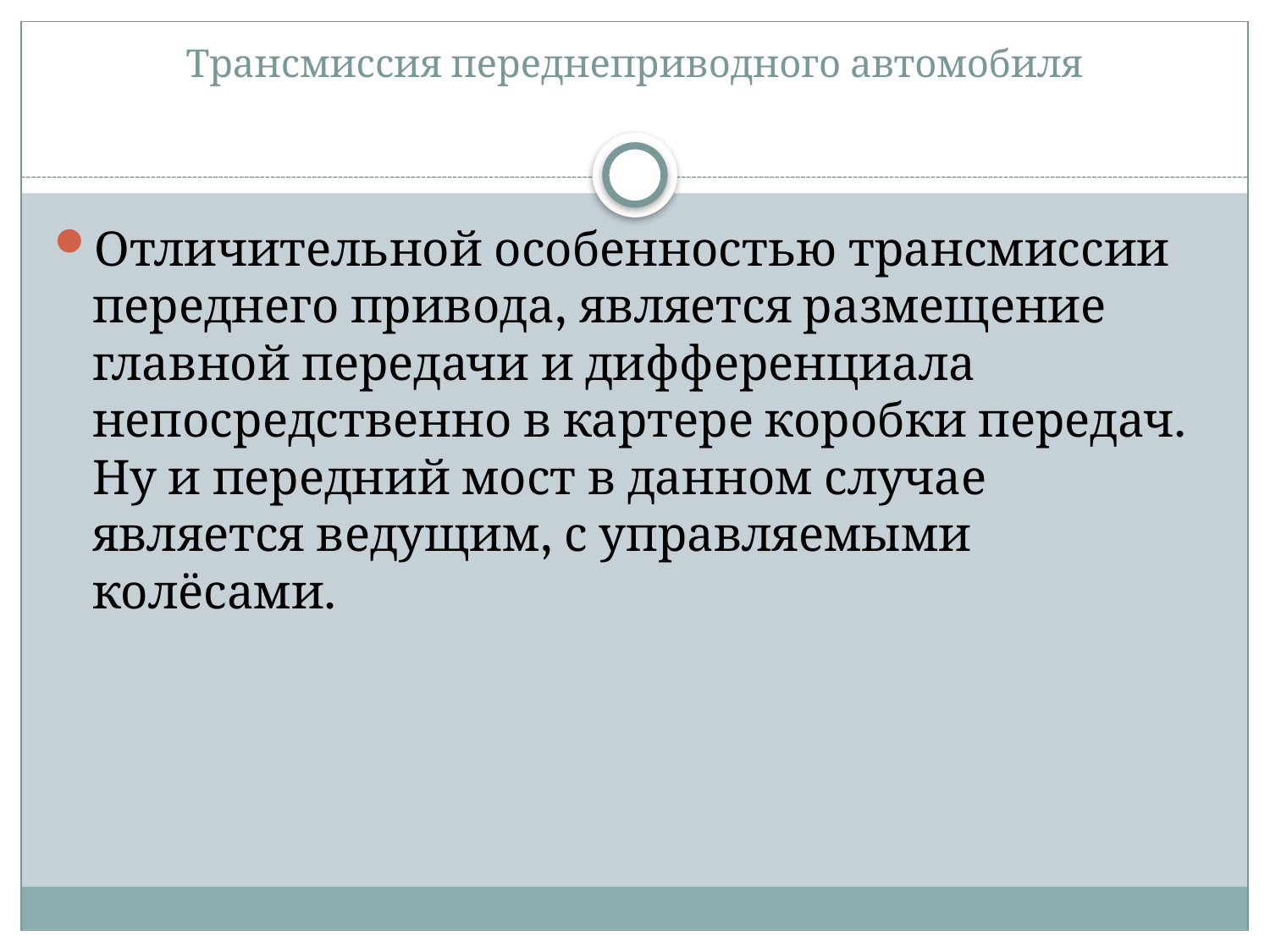

# Трансмиссия переднеприводного автомобиля
Отличительной особенностью трансмиссии переднего привода, является размещение главной передачи и дифференциала непосредственно в картере коробки передач. Ну и передний мост в данном случае является ведущим, с управляемыми колёсами.